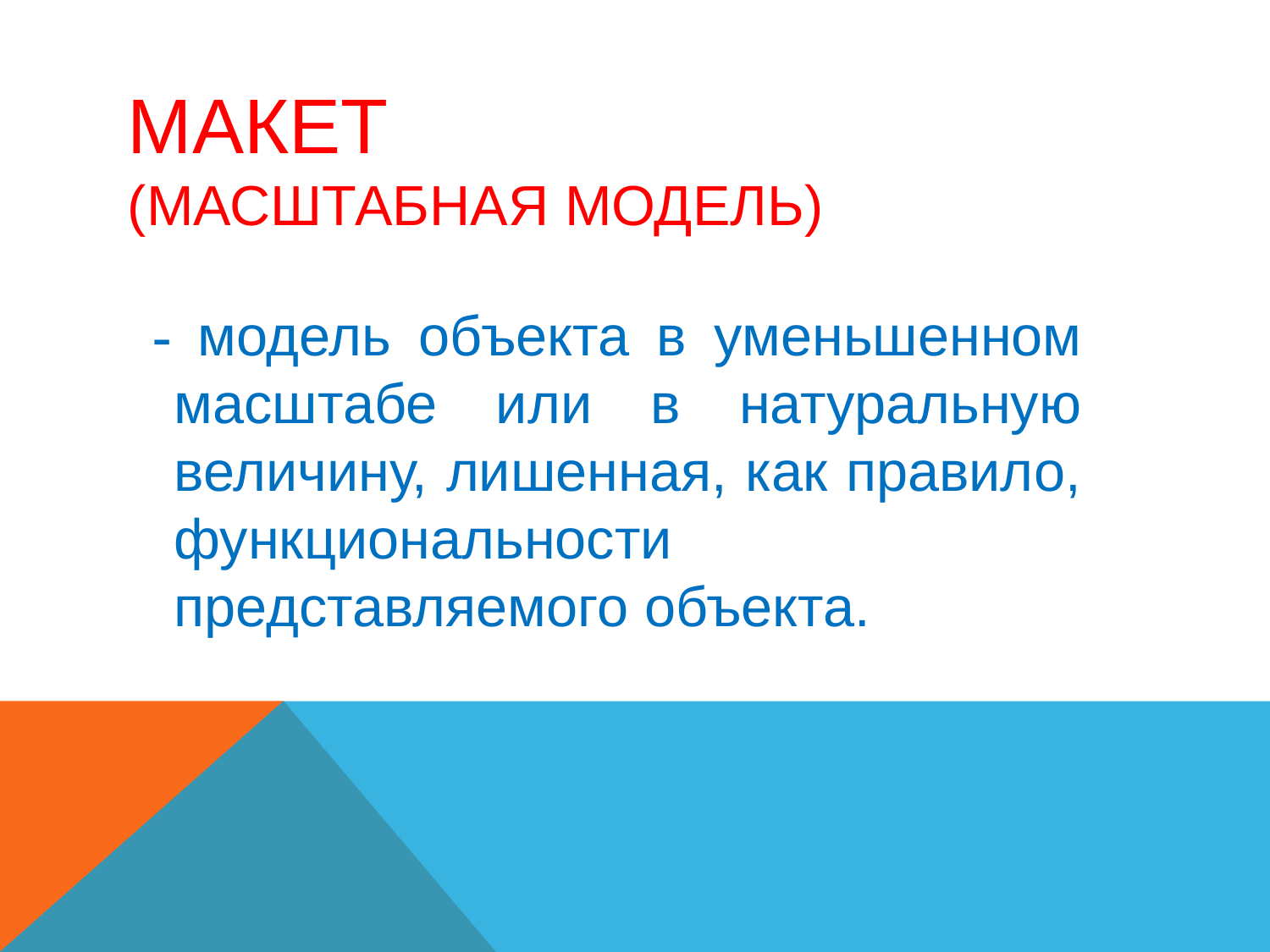

# МАКЕТ (МАСШТАБНАЯ МОДЕЛЬ)

 - модель объекта в уменьшенном масштабе или в натуральную величину, лишенная, как правило, функциональности представляемого объекта.